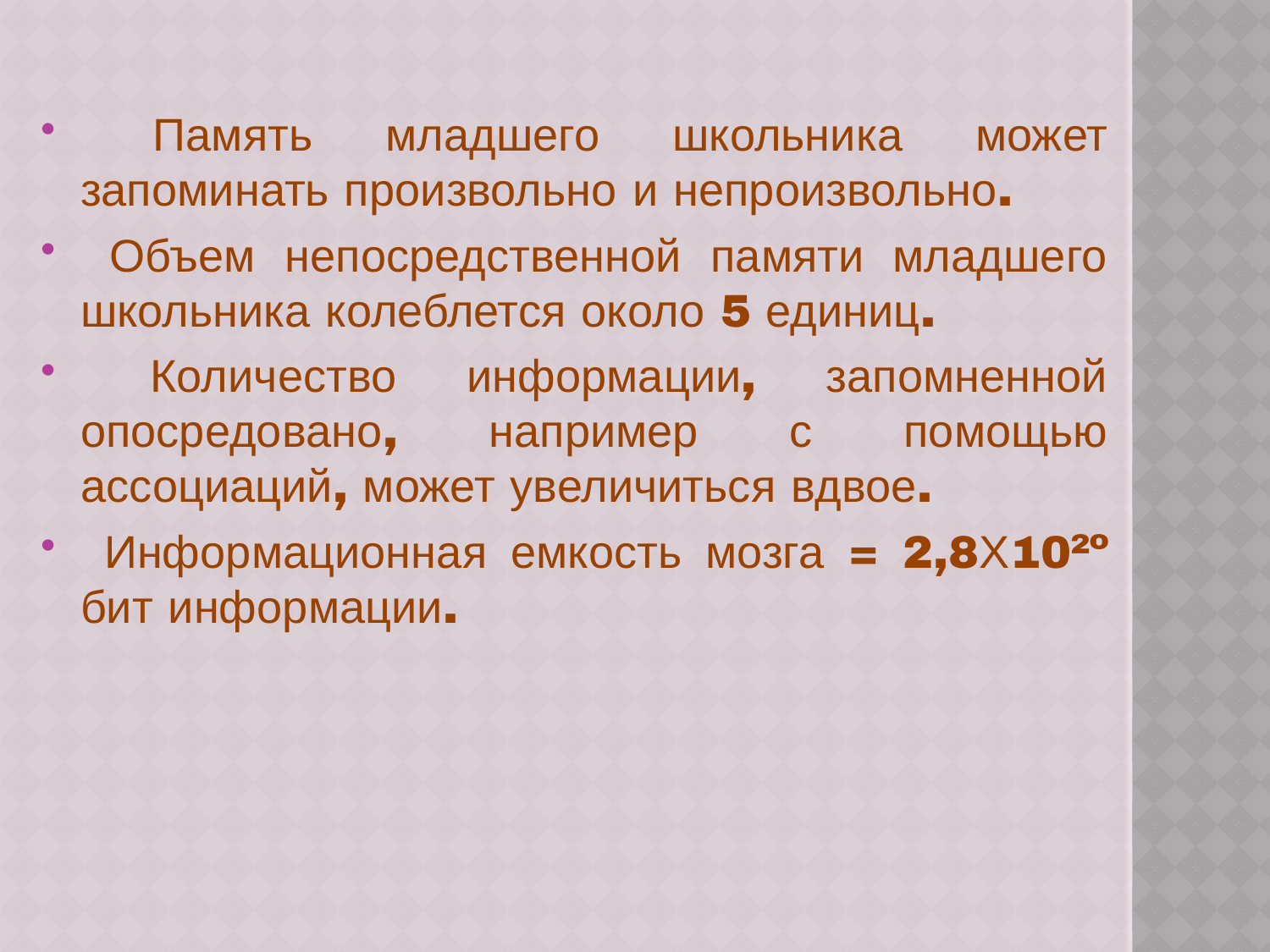

Память младшего школьника может запоминать произвольно и непроизвольно.
 Объем непосредственной памяти младшего школьника колеблется около 5 единиц.
 Количество информации, запомненной опосредовано, например с помощью ассоциаций, может увеличиться вдвое.
 Информационная емкость мозга = 2,8Х10²º бит информации.